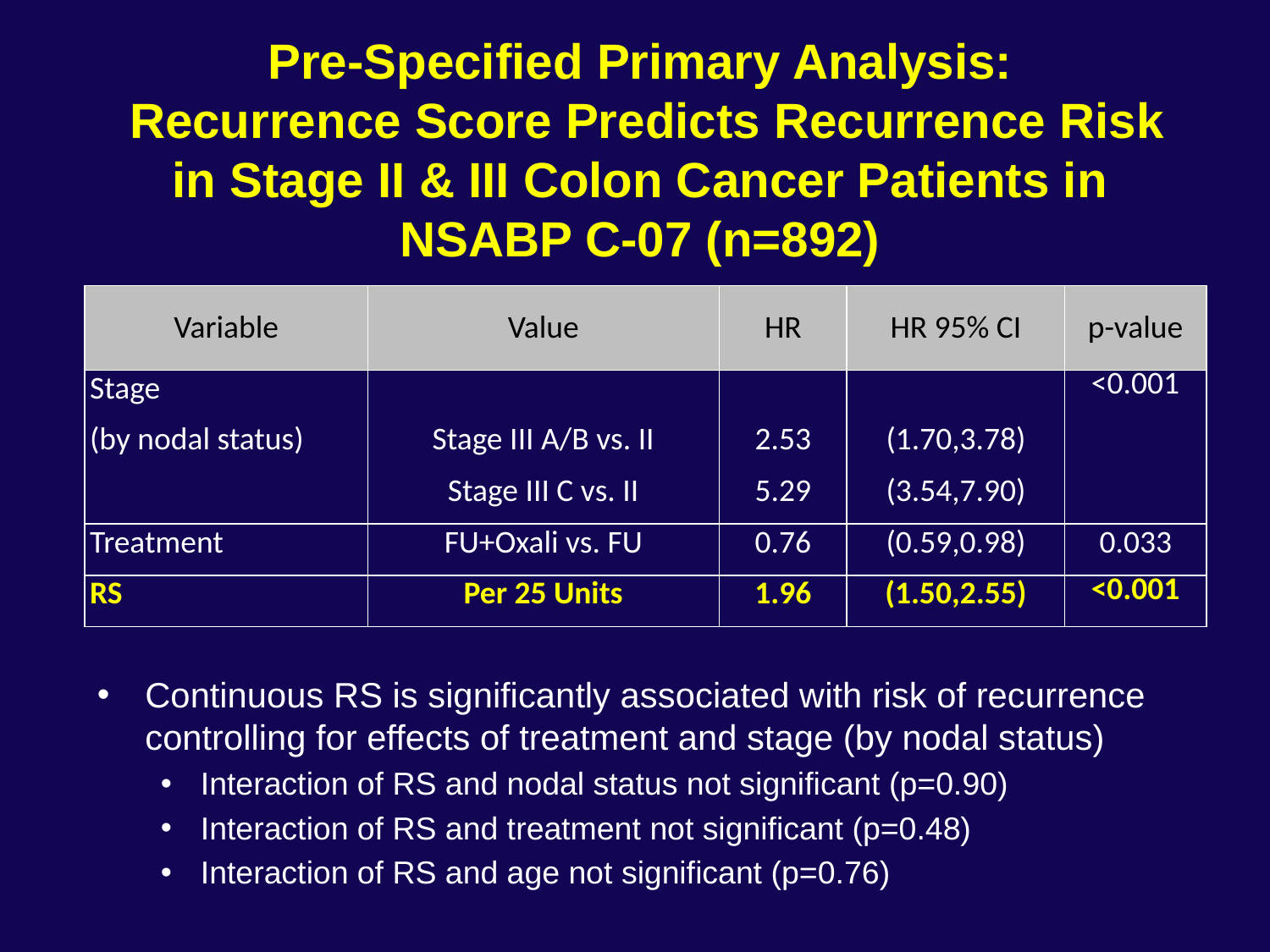

# Pre-Specified Primary Analysis: Recurrence Score Predicts Recurrence Risk in Stage II & III Colon Cancer Patients in NSABP C-07 (n=892)
| Variable | Value | HR | HR 95% CI | p-value |
| --- | --- | --- | --- | --- |
| Stage |  |  |  | <0.001 |
| (by nodal status) | Stage III A/B vs. II | 2.53 | (1.70,3.78) |  |
|  | Stage III C vs. II | 5.29 | (3.54,7.90) |  |
| Treatment | FU+Oxali vs. FU | 0.76 | (0.59,0.98) | 0.033 |
| RS | Per 25 Units | 1.96 | (1.50,2.55) | <0.001 |
Continuous RS is significantly associated with risk of recurrence controlling for effects of treatment and stage (by nodal status)
Interaction of RS and nodal status not significant (p=0.90)
Interaction of RS and treatment not significant (p=0.48)
Interaction of RS and age not significant (p=0.76)